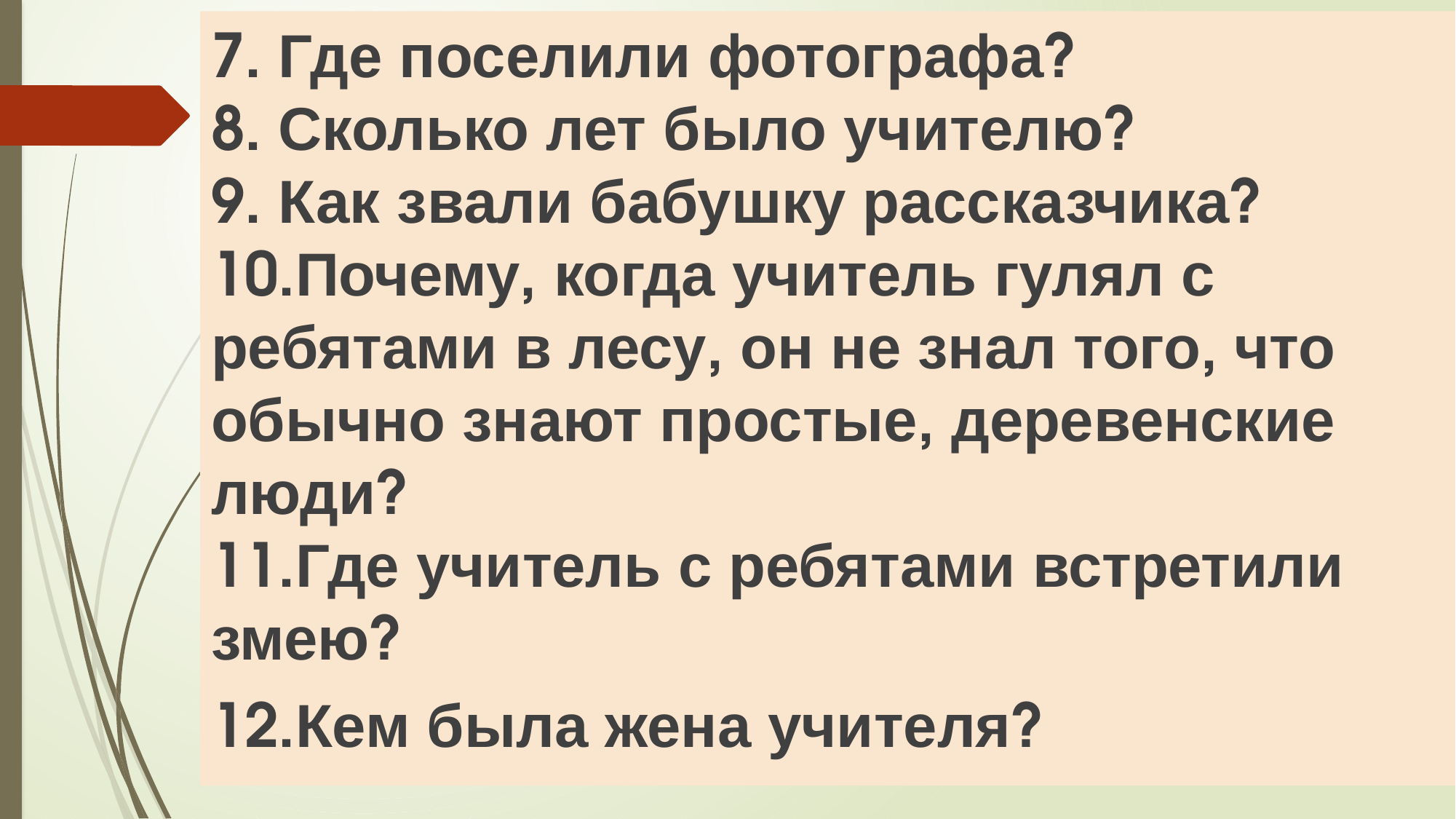

7. Где поселили фотографа?
8. Сколько лет было учителю?
9. Как звали бабушку рассказчика?
10.Почему, когда учитель гулял с ребятами в лесу, он не знал того, что обычно знают простые, деревенские люди? 
11.Где учитель с ребятами встретили змею?
12.Кем была жена учителя?